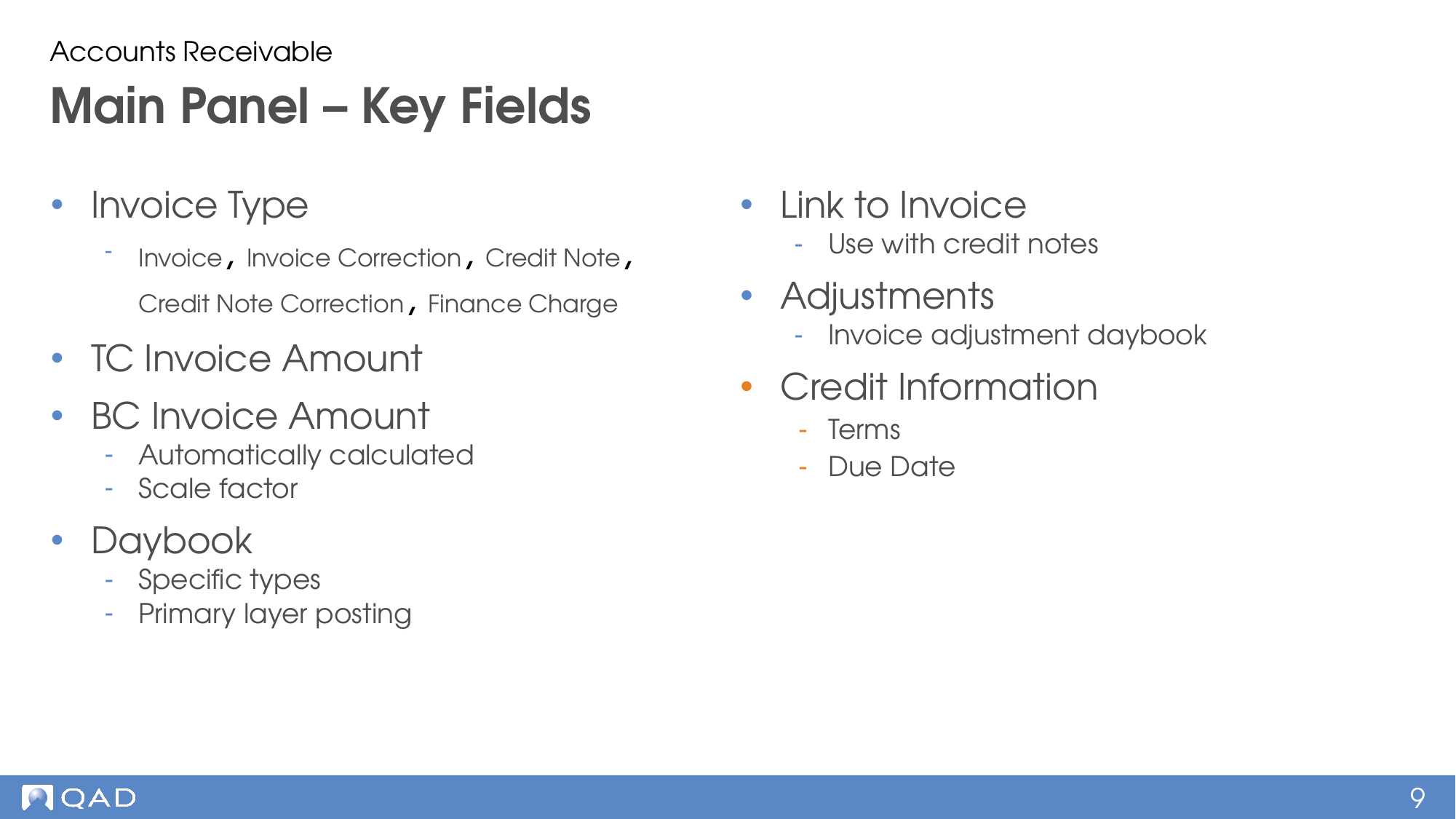

Accounts Receivable
# Main Panel – Key Fields
Invoice Type
Invoice, Invoice Correction, Credit Note, Credit Note Correction, Finance Charge
TC Invoice Amount
BC Invoice Amount
Automatically calculated
Scale factor
Daybook
Specific types
Primary layer posting

Link to Invoice
Use with credit notes
Adjustments
Invoice adjustment daybook
Credit Information
Terms
Due Date

9